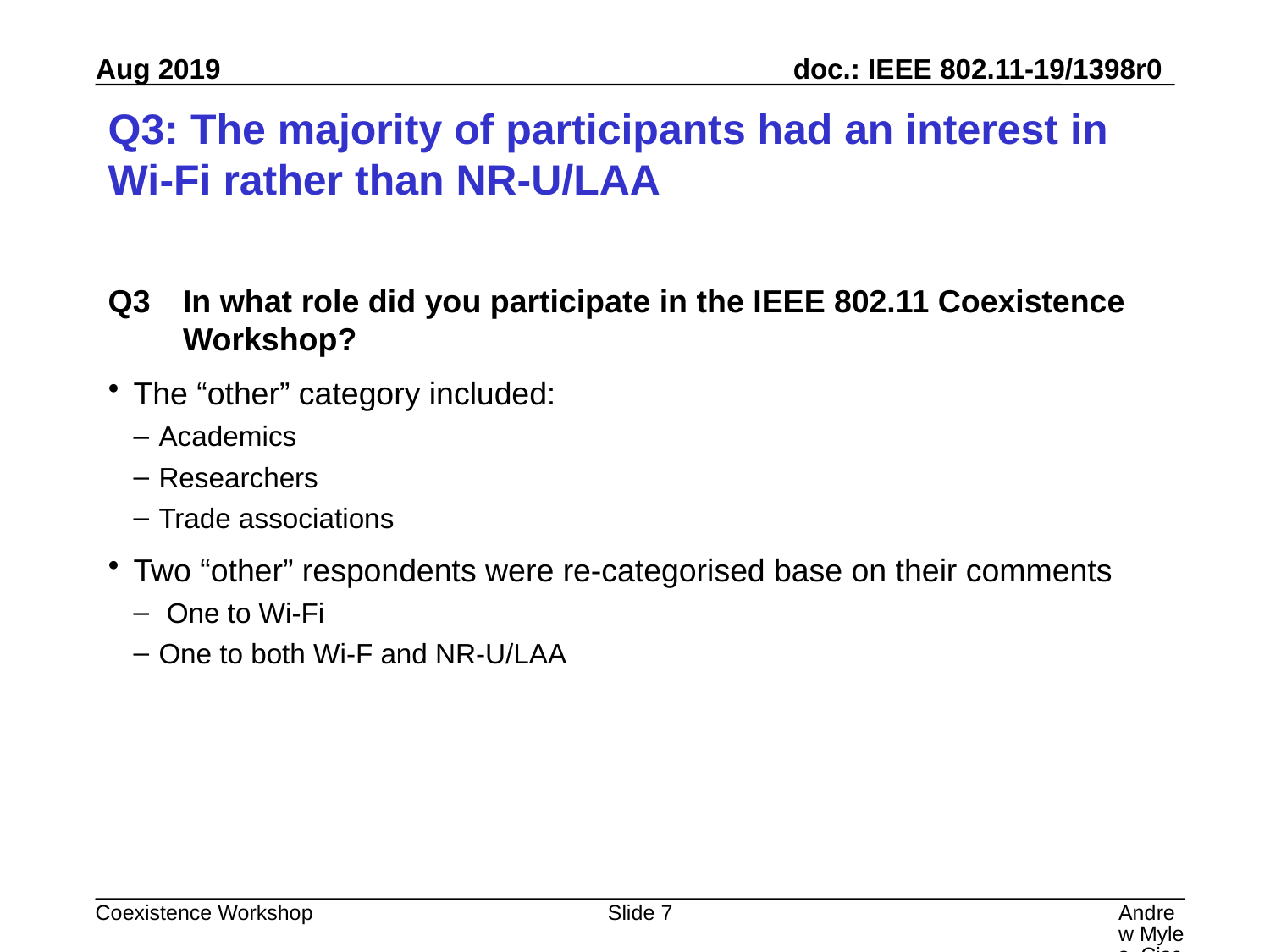

# Q3: The majority of participants had an interest in Wi-Fi rather than NR-U/LAA
Q3 	In what role did you participate in the IEEE 802.11 Coexistence Workshop?
The “other” category included:
Academics
Researchers
Trade associations
Two “other” respondents were re-categorised base on their comments
 One to Wi-Fi
One to both Wi-F and NR-U/LAA
Slide 7
Andrew Myles, Cisco